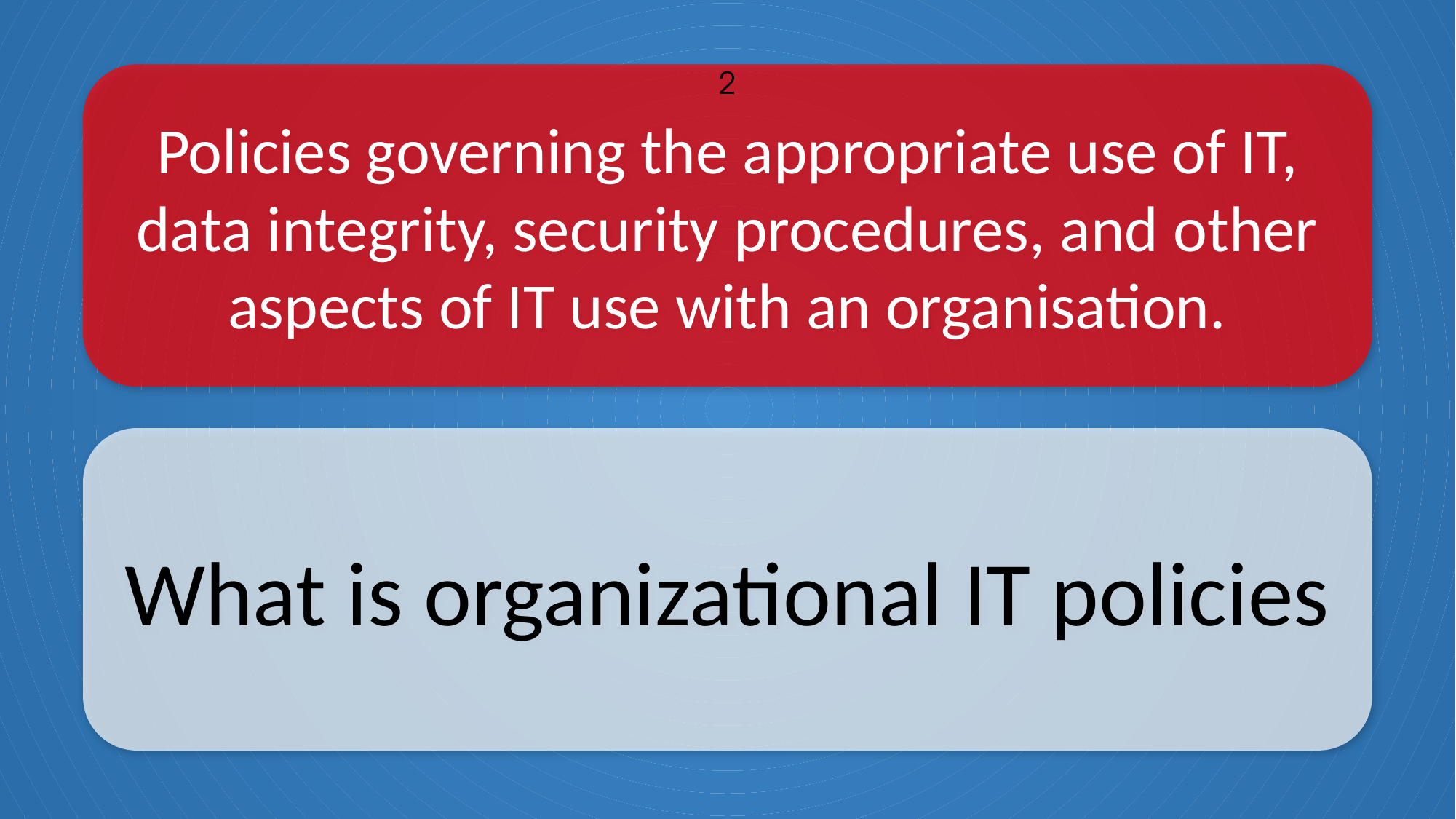

Policies governing the appropriate use of IT, data integrity, security procedures, and other aspects of IT use with an organisation.
2
What is organizational IT policies